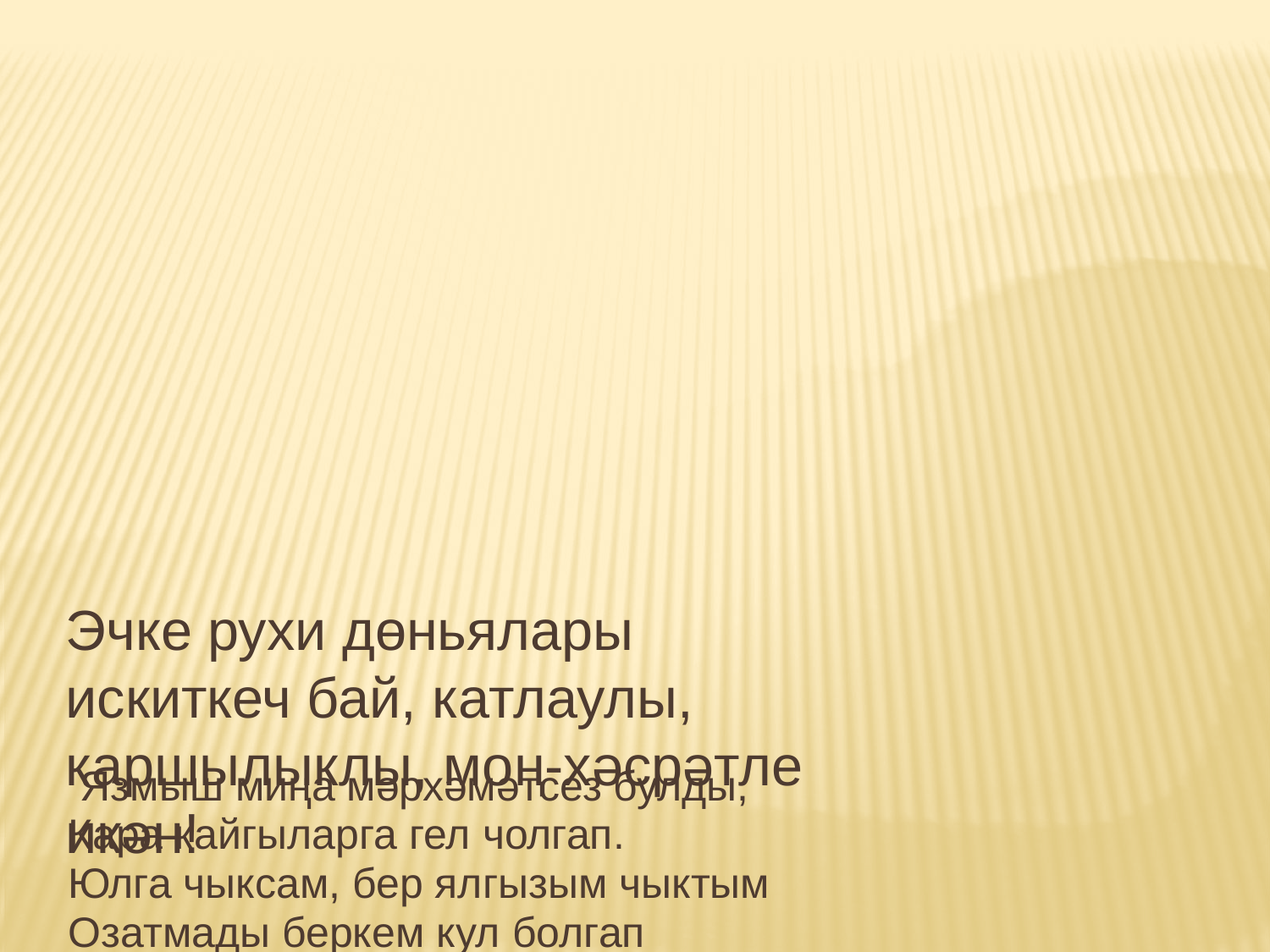

Эчке рухи дөньялары искиткеч бай, катлаулы, каршылыклы, моң-хәсрәтле икән!
 Язмыш миңа мәрхәмәтсез булды,
Кара кайгыларга гел чолгап.
Юлга чыксам, бер ялгызым чыктым
Озатмады беркем кул болгап
  Бураннарда калып адаштым мин
  Упкыннарда төпкә абындым
  Яу кырыннан илгә кайтмый калган
  Әткәбезне өзлеп сагындым.
Ник син болай моңлы бала дисез?
Нидән, дисез, күңелең яралы.
Тугыз яшьтә миндәй ятим калып
Артык кашык булып кара әле.